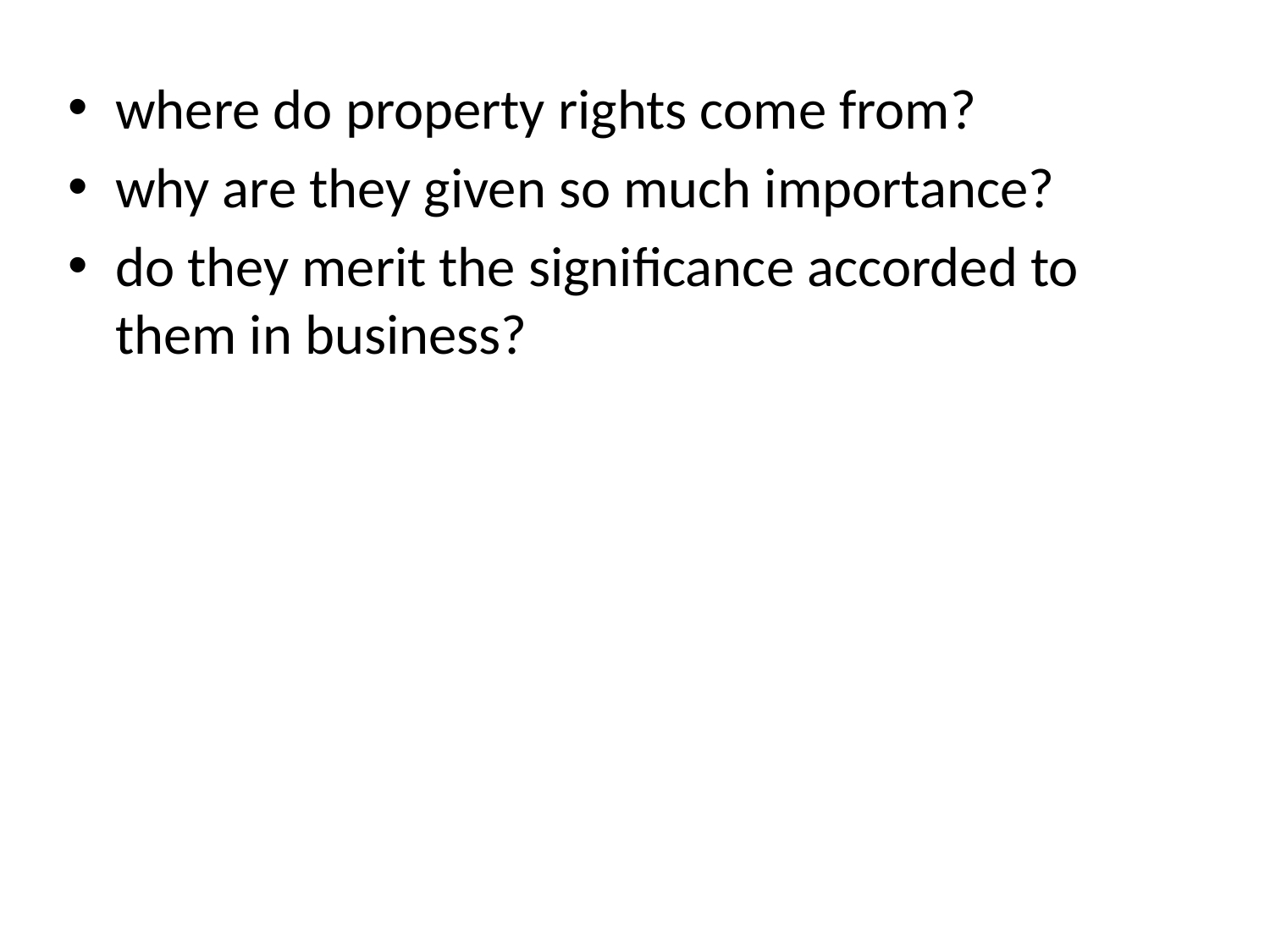

where do property rights come from?
why are they given so much importance?
do they merit the significance accorded to them in business?